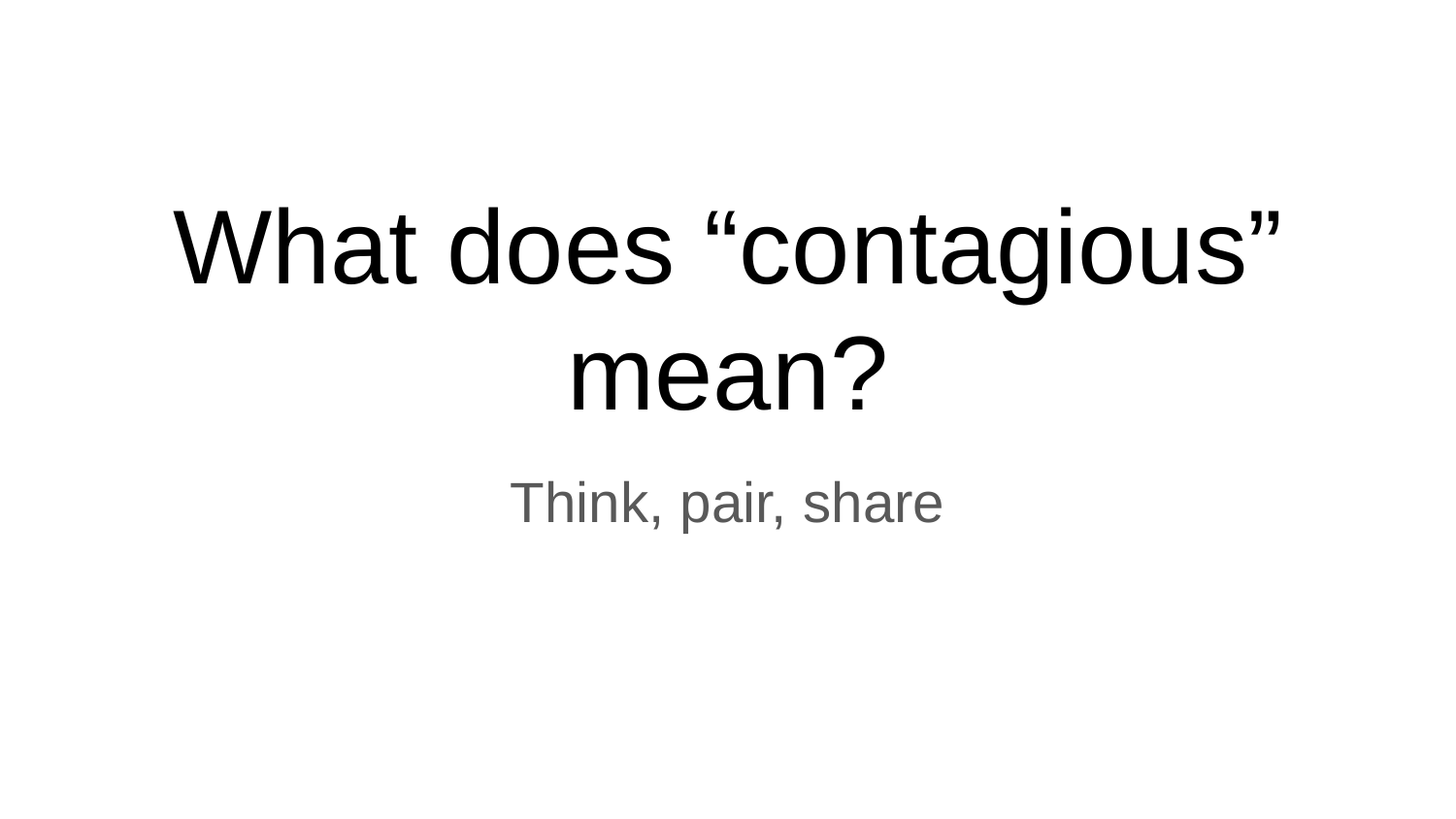

# What does “contagious” mean?
Think, pair, share